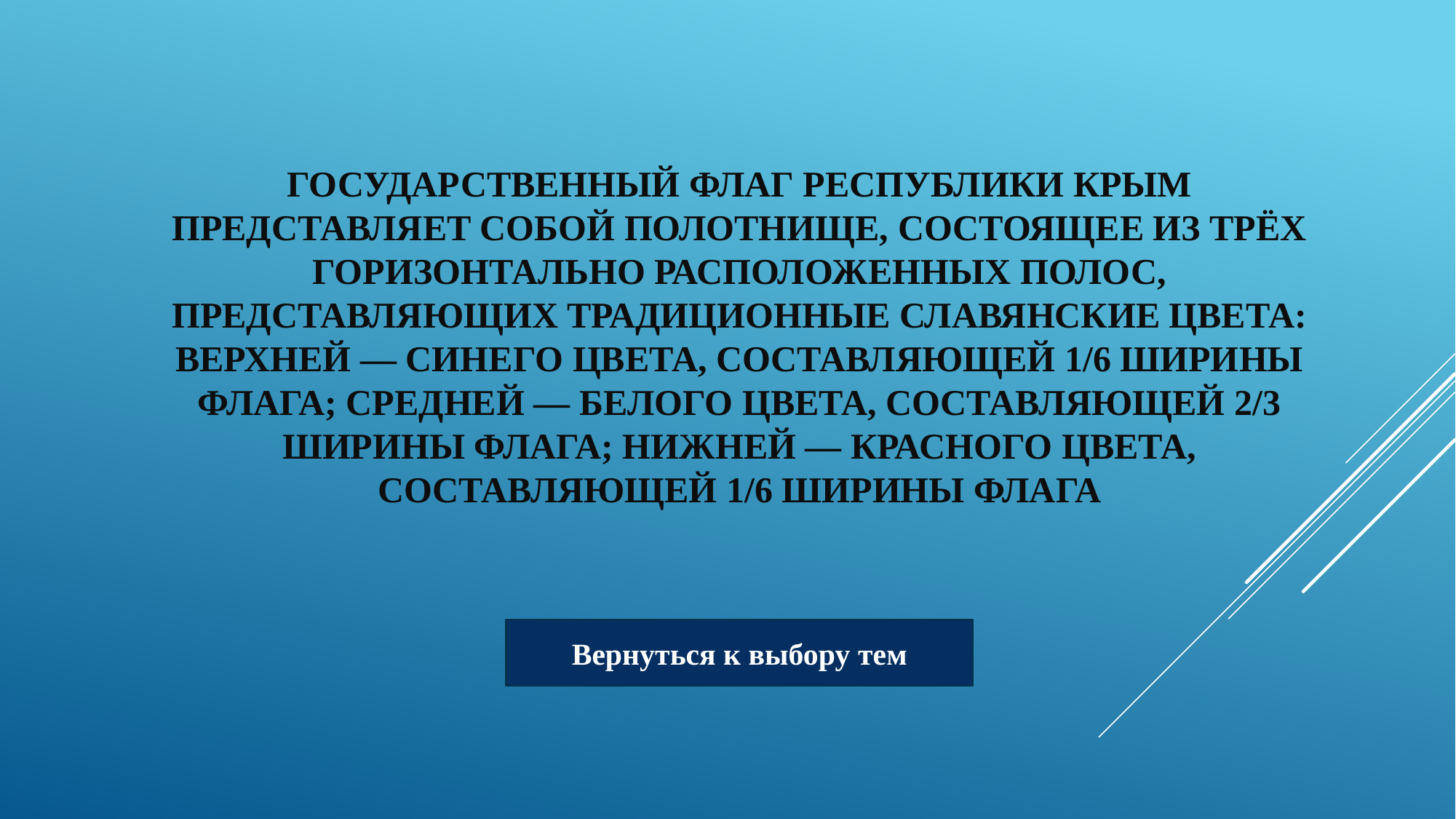

# Государственный флаг Республики Крым представляет собой полотнище, состоящее из трёх горизонтально расположенных полос, представляющих традиционные славянские цвета: верхней — синего цвета, составляющей 1/6 ширины флага; средней — белого цвета, составляющей 2/3 ширины флага; нижней — красного цвета, составляющей 1/6 ширины флага